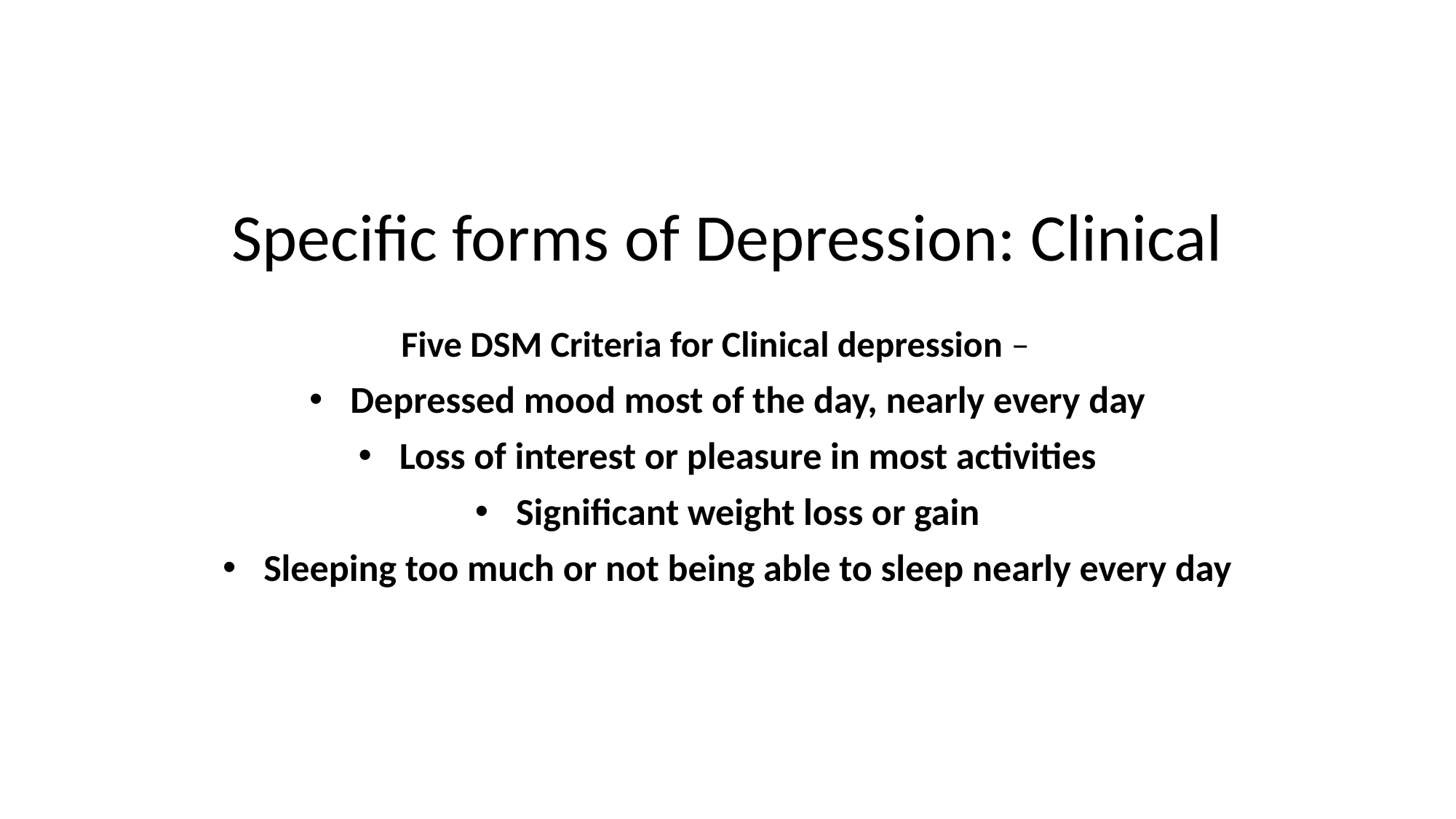

# Specific forms of Depression: Clinical
Five DSM Criteria for Clinical depression –
Depressed mood most of the day, nearly every day
Loss of interest or pleasure in most activities
Significant weight loss or gain
Sleeping too much or not being able to sleep nearly every day